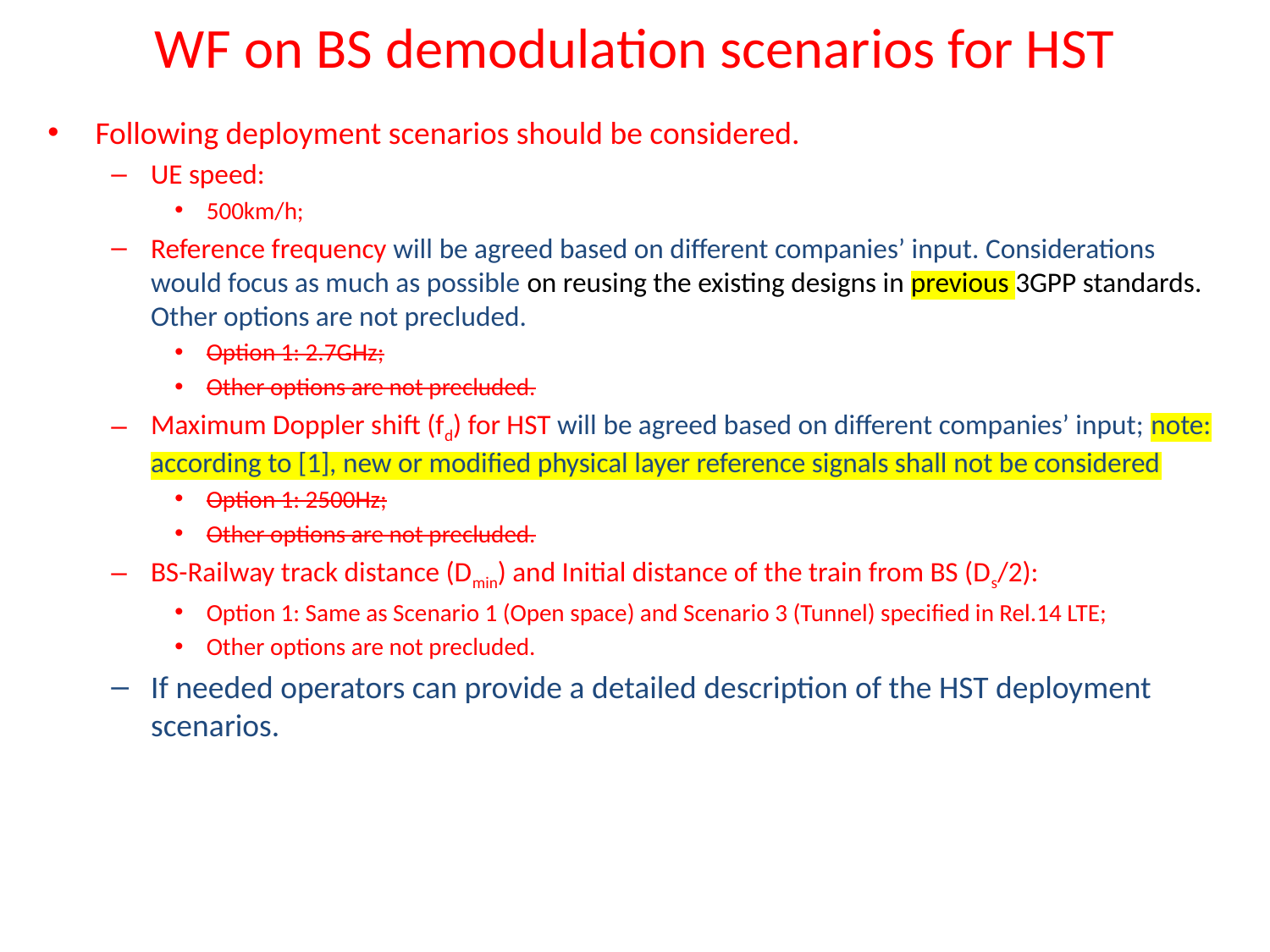

# WF on BS demodulation scenarios for HST
Following deployment scenarios should be considered.
UE speed:
500km/h;
Reference frequency will be agreed based on different companies’ input. Considerations would focus as much as possible on reusing the existing designs in previous 3GPP standards. Other options are not precluded.
Option 1: 2.7GHz;
Other options are not precluded.
Maximum Doppler shift (fd) for HST will be agreed based on different companies’ input; note: according to [1], new or modified physical layer reference signals shall not be considered
Option 1: 2500Hz;
Other options are not precluded.
BS-Railway track distance (Dmin) and Initial distance of the train from BS (Ds/2):
Option 1: Same as Scenario 1 (Open space) and Scenario 3 (Tunnel) specified in Rel.14 LTE;
Other options are not precluded.
If needed operators can provide a detailed description of the HST deployment scenarios.